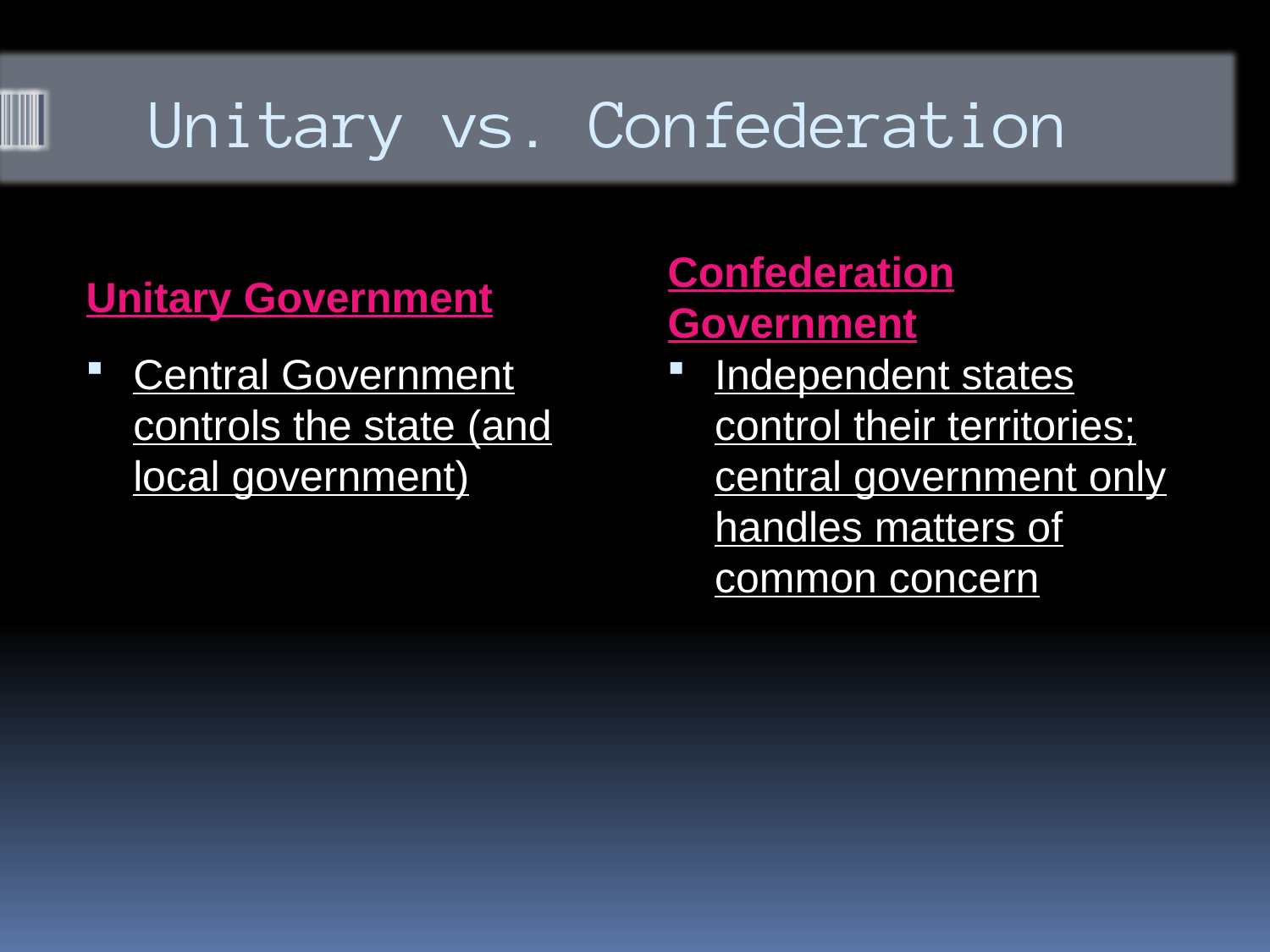

# Unitary vs. Confederation
Unitary Government
Confederation Government
Central Government controls the state (and local government)
Independent states control their territories; central government only handles matters of common concern